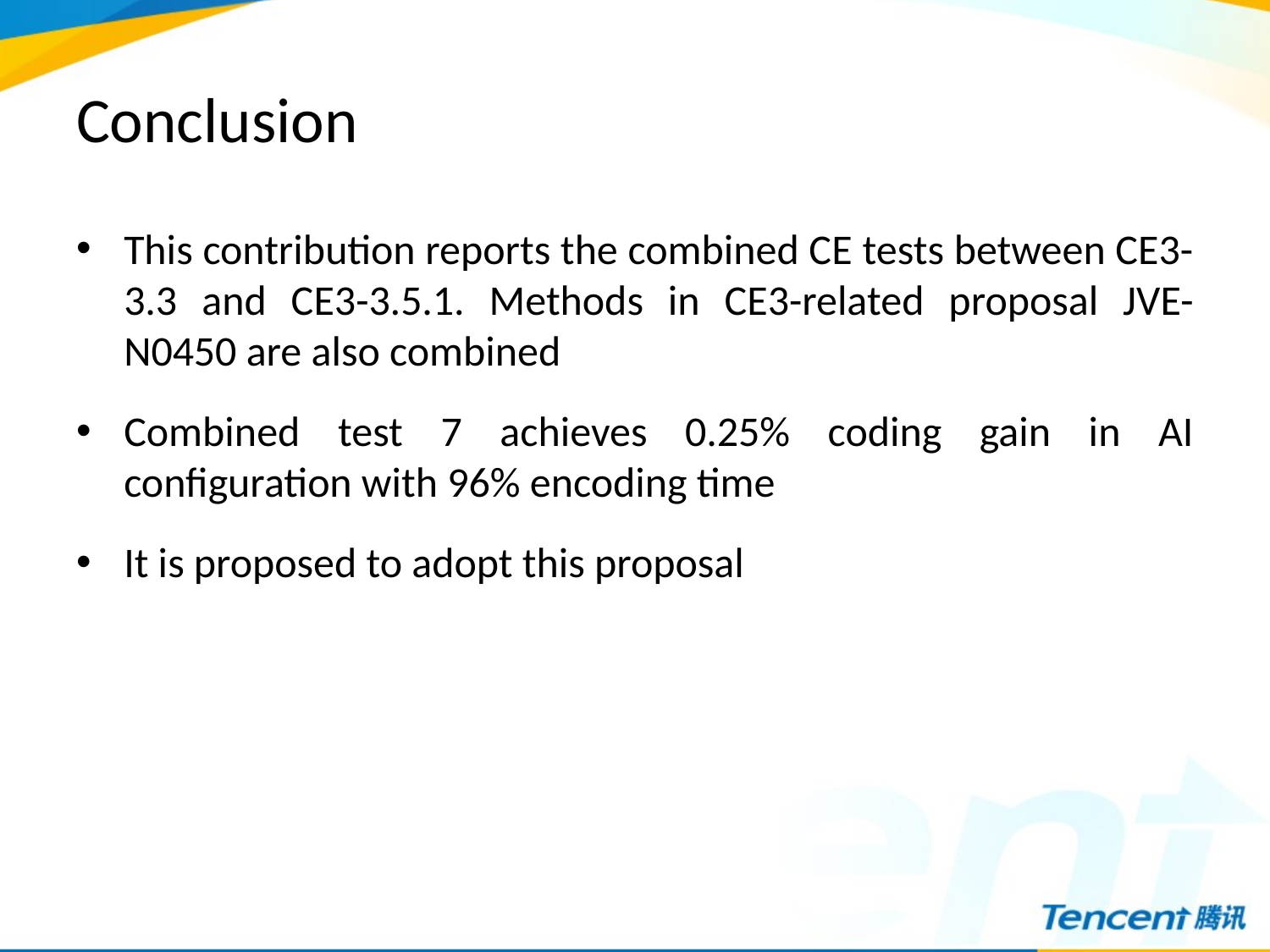

# Conclusion
This contribution reports the combined CE tests between CE3-3.3 and CE3-3.5.1. Methods in CE3-related proposal JVE-N0450 are also combined
Combined test 7 achieves 0.25% coding gain in AI configuration with 96% encoding time
It is proposed to adopt this proposal